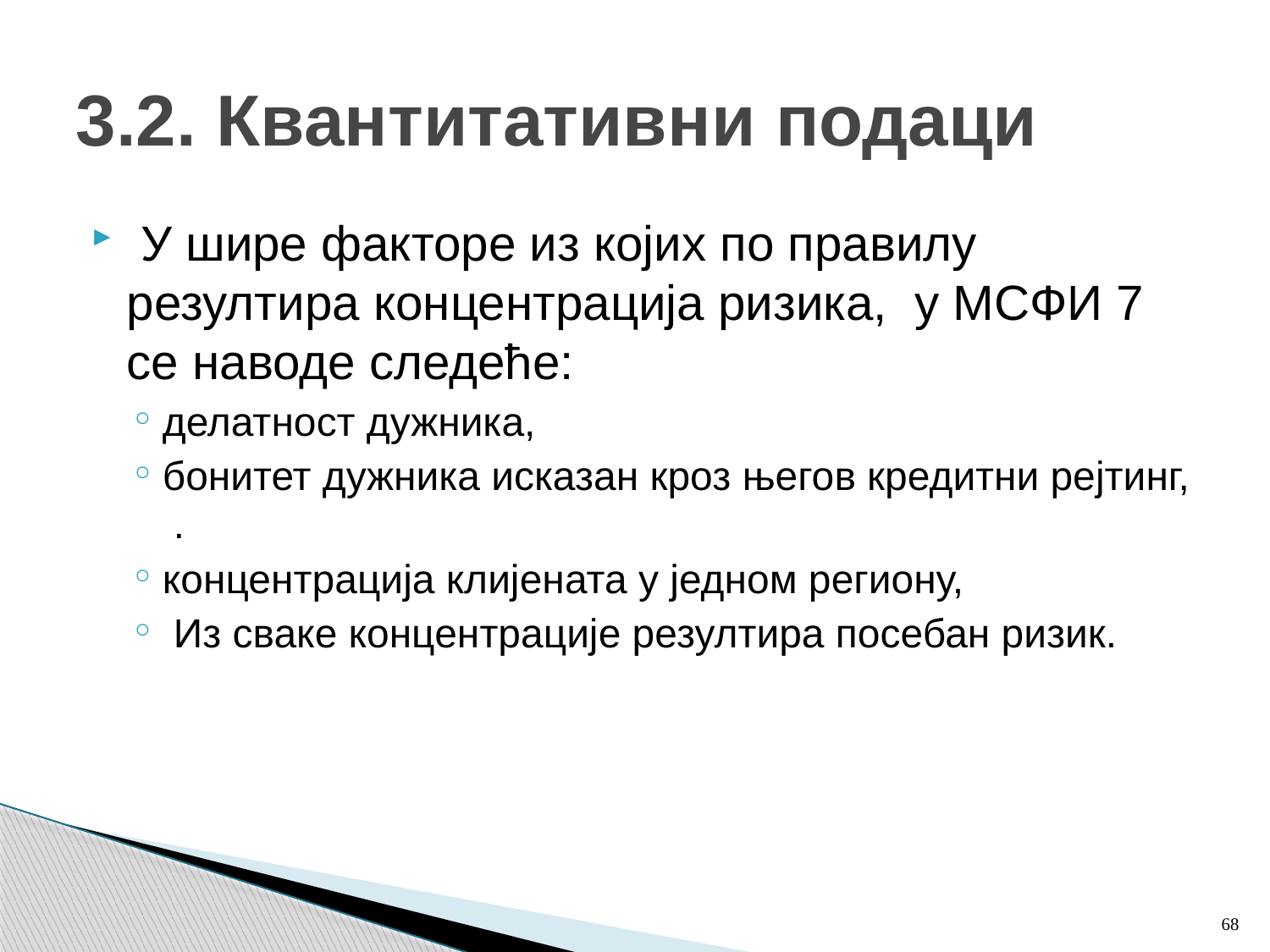

# 3.2. Квантитативни подаци
 У шире факторе из којих по правилу резултира концентрација ризика,  у МСФИ 7 се наводе следеће:
делатност дужника,
бонитет дужника исказан кроз његов кредитни рејтинг,  .
концентрација клијената у једном региону,
 Из сваке концентрације резултира посебан ризик.
68